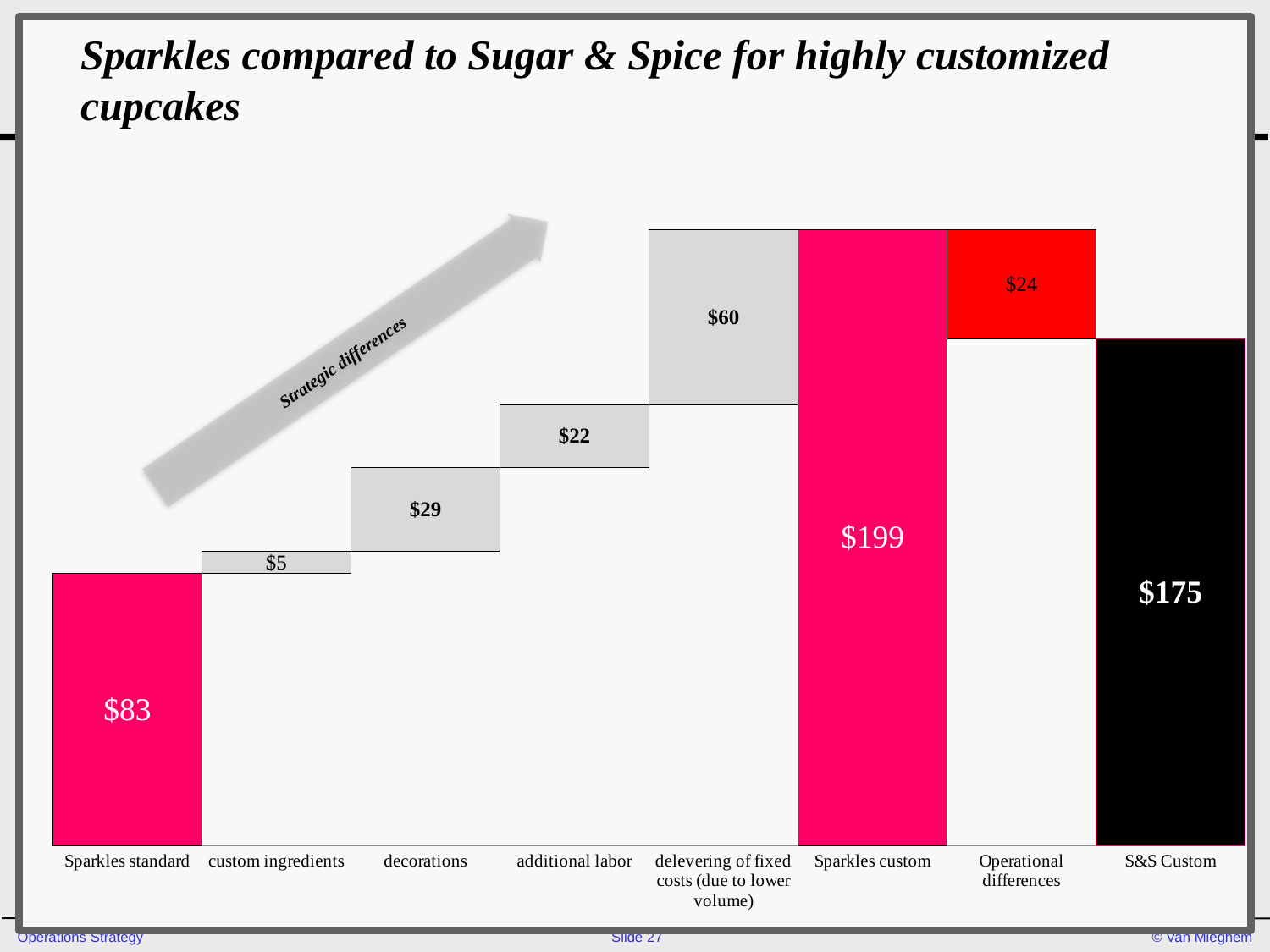

Sparkles compared to Sugar & Spice for highly customized cupcakes

### Chart

| Category |  |  |
|---|---|---|
| Sparkles standard | 93.8837777777774 | None |
| custom ingredients | 93.8837777777774 | 7.523999999999996 |
| decorations | 101.4077777777778 | 28.799999999999986 |
| additional labor | 130.20777777777778 | 21.799999999999986 |
| delevering of fixed costs (due to lower volume) | 152.0077777777778 | 60.3174603174601 |
| Sparkles custom | 212.32523809523872 | None |
| Operational differences | 174.6933333333334 | 37.63190476190474 |
| S&S Custom | 174.6933333333334 | None |
Strategic differences